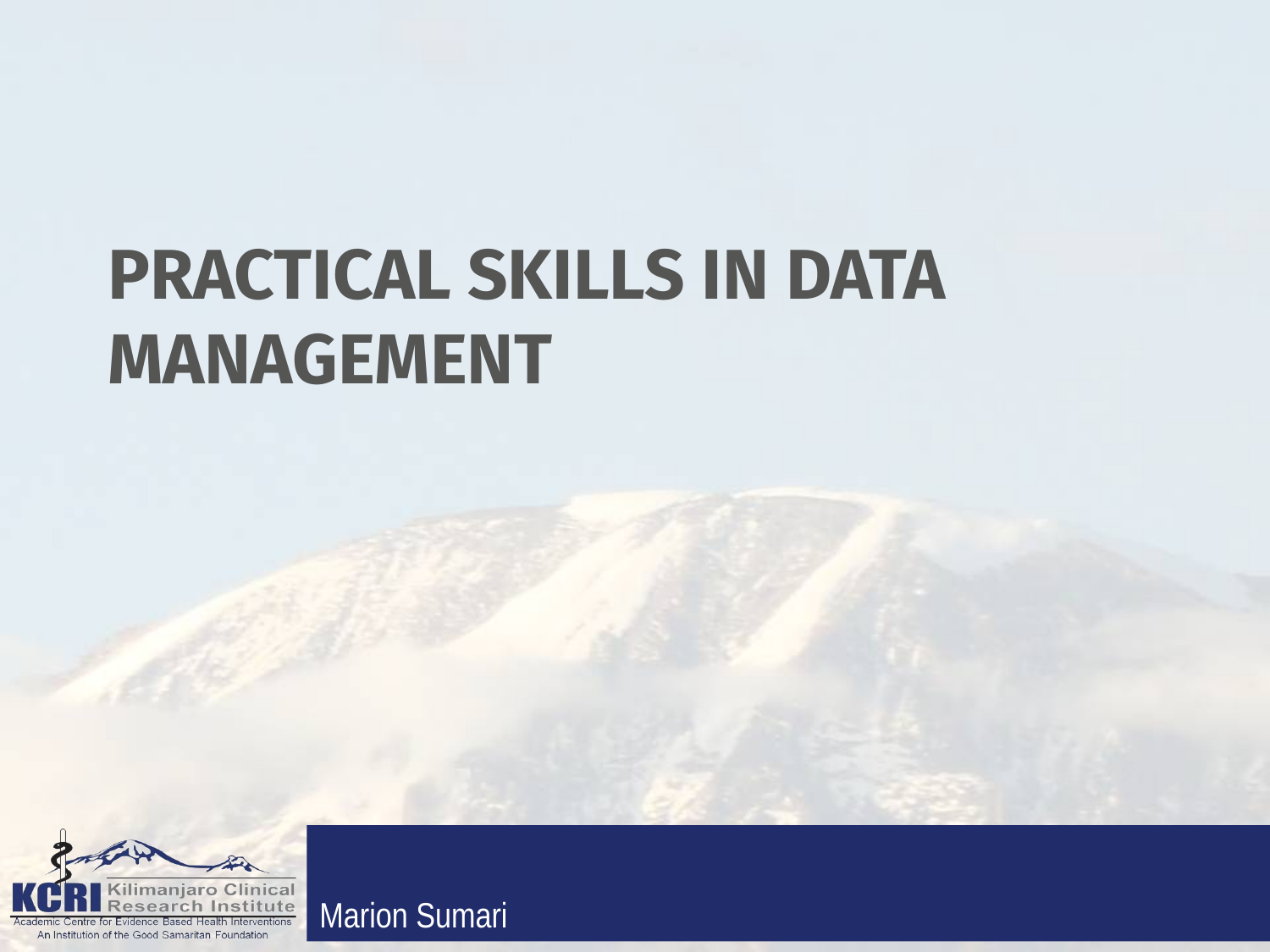

# Practical skills in data management
Marion Sumari